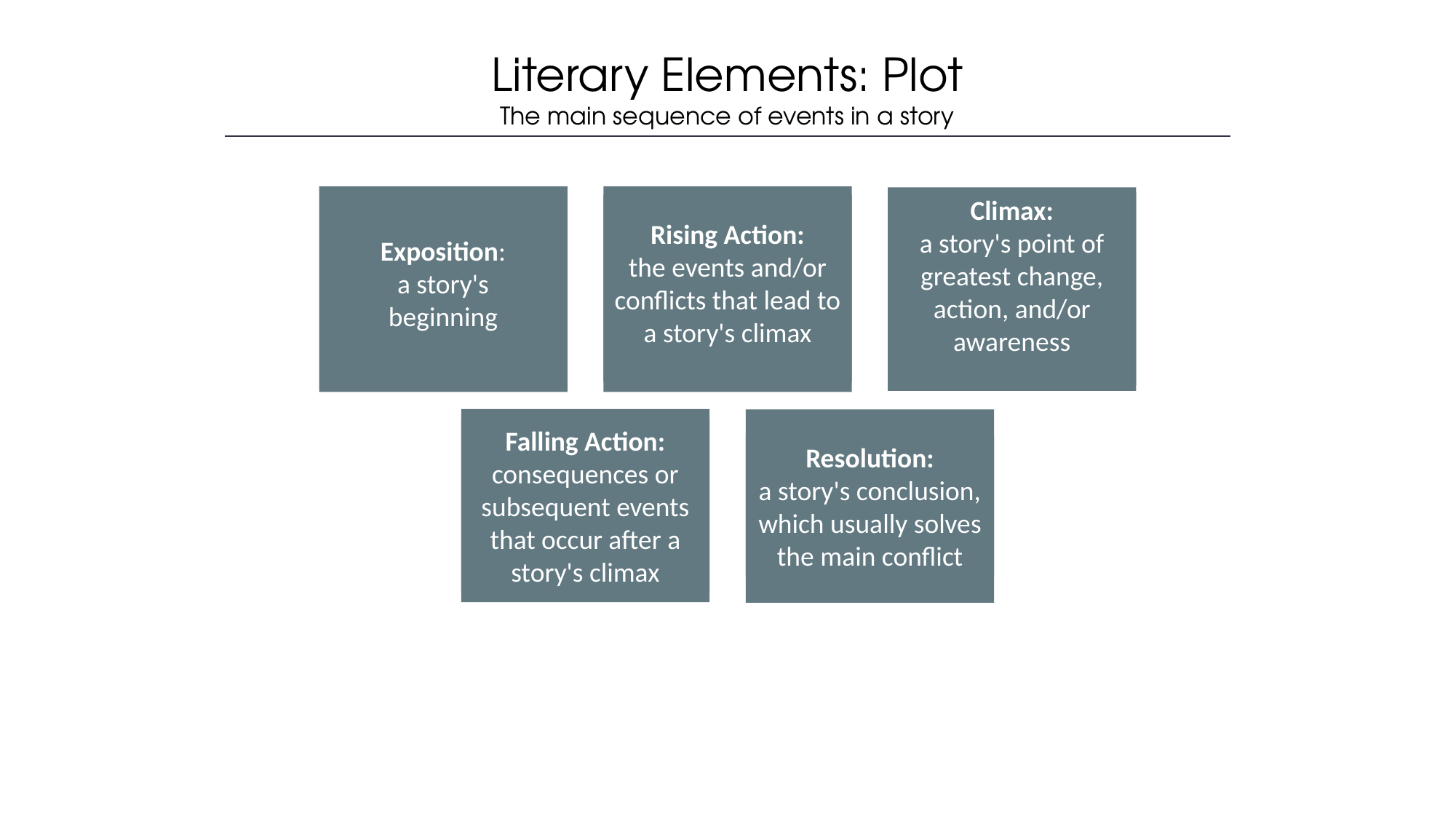

Literary Elements: Plot
The main sequence of events in a story
HAWKES LEARNING

Exposition:
a story's beginning

Rising Action:
the events and/or conflicts that lead to a story's climax

Climax:
a story's point of greatest change, action, and/or awareness

Falling Action:
consequences or subsequent events that occur after a story's climax

Resolution:
a story's conclusion, which usually solves the main conflict